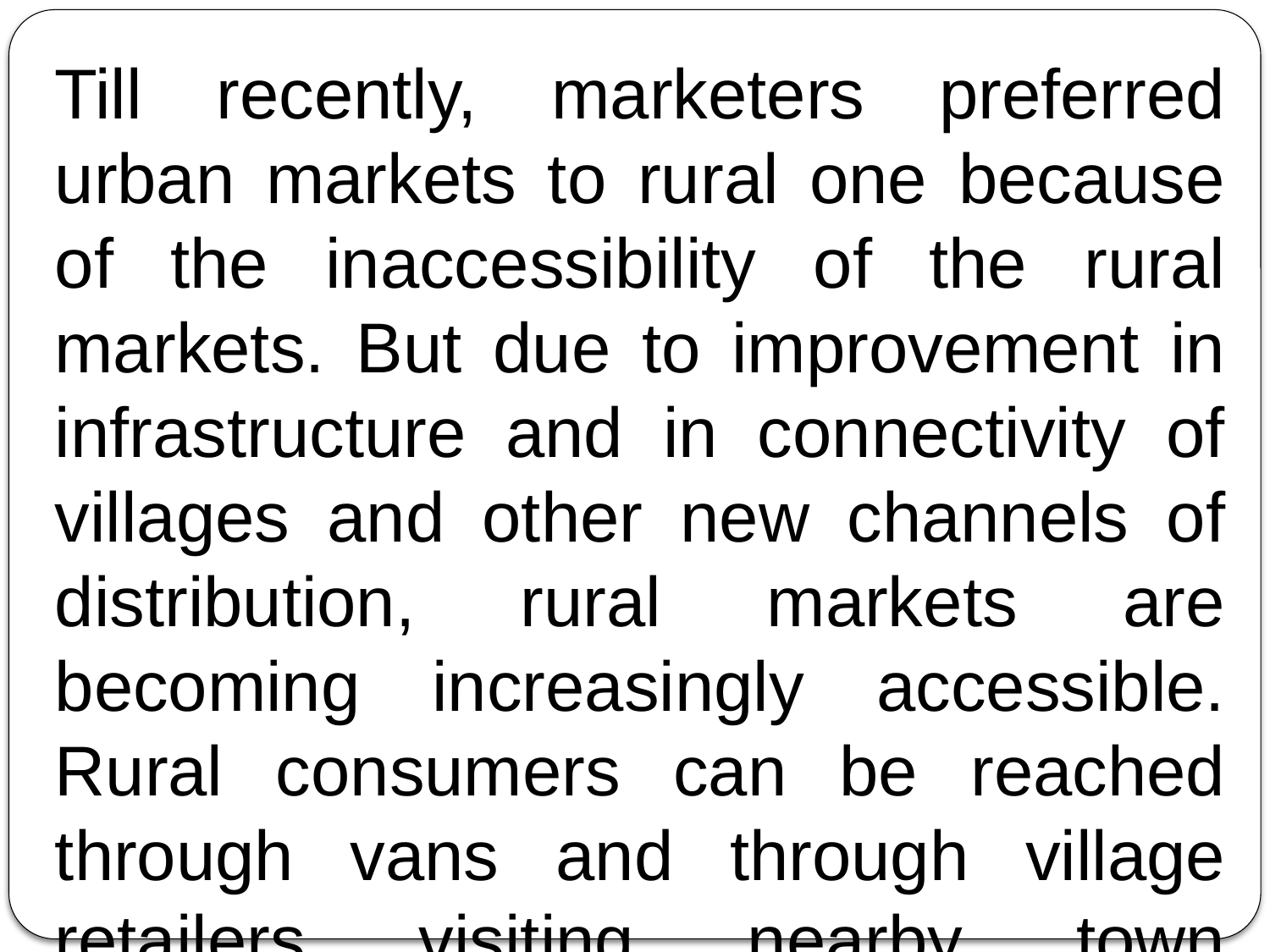

Till recently, marketers preferred urban markets to rural one because of the inaccessibility of the rural markets. But due to improvement in infrastructure and in connectivity of villages and other new channels of distribution, rural markets are becoming increasingly accessible. Rural consumers can be reached through vans and through village retailers visiting nearby town distributors and retail outlets.